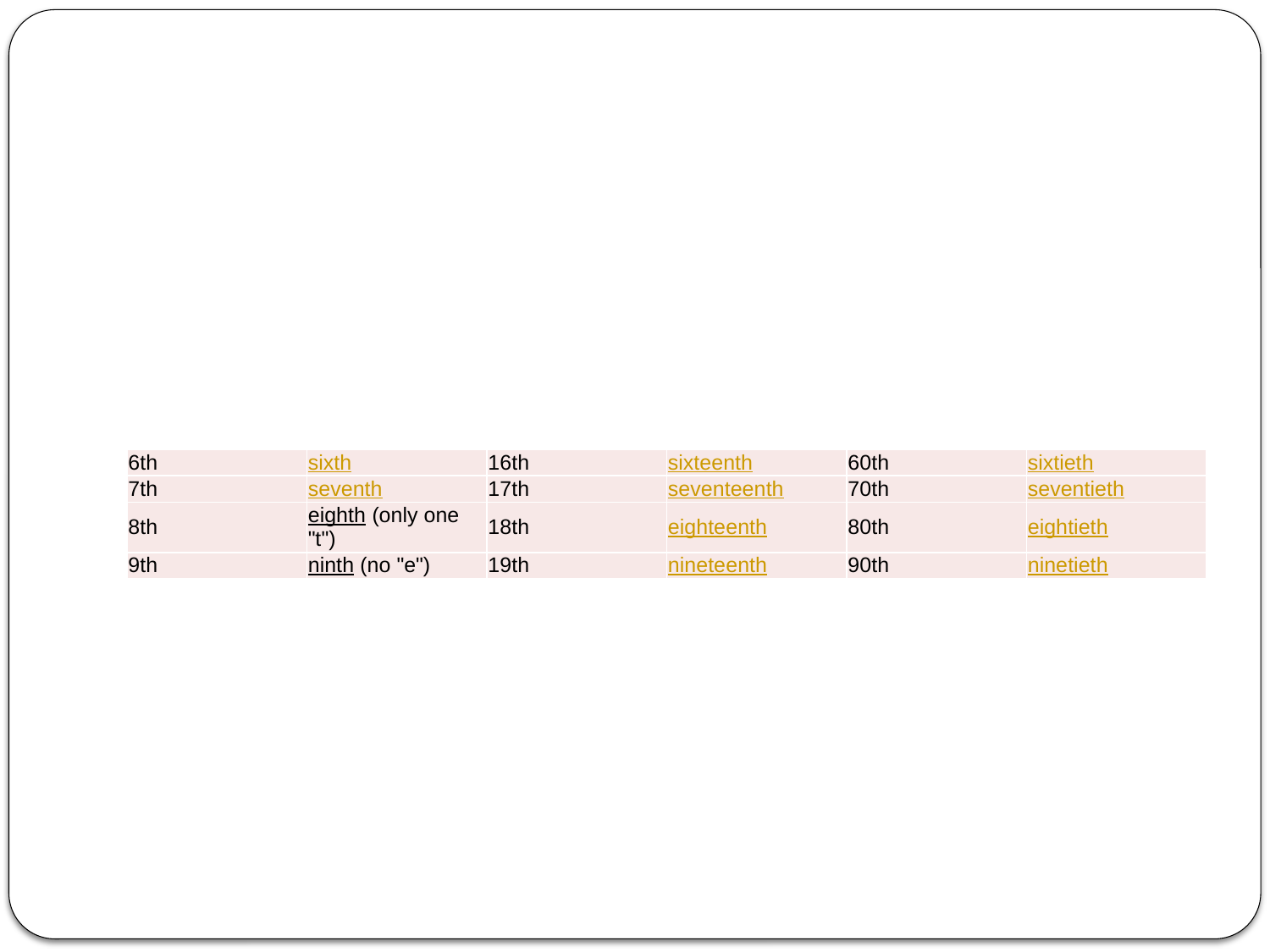

| 6th | sixth | 16th | sixteenth | 60th | sixtieth |
| --- | --- | --- | --- | --- | --- |
| 7th | seventh | 17th | seventeenth | 70th | seventieth |
| 8th | eighth (only one "t") | 18th | eighteenth | 80th | eightieth |
| 9th | ninth (no "e") | 19th | nineteenth | 90th | ninetieth |